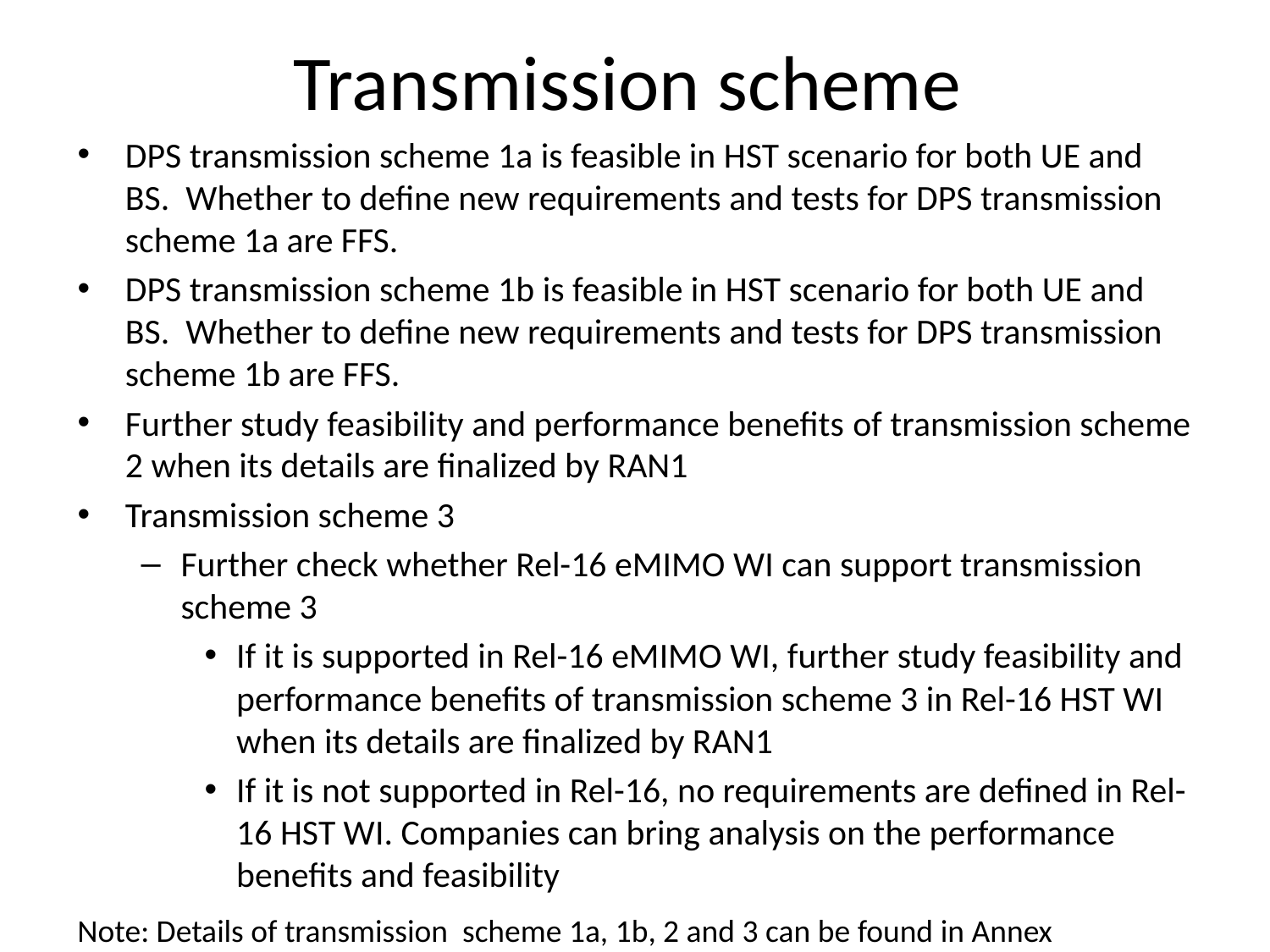

# Transmission scheme
DPS transmission scheme 1a is feasible in HST scenario for both UE and BS.  Whether to define new requirements and tests for DPS transmission scheme 1a are FFS.
DPS transmission scheme 1b is feasible in HST scenario for both UE and BS.  Whether to define new requirements and tests for DPS transmission scheme 1b are FFS.
Further study feasibility and performance benefits of transmission scheme 2 when its details are finalized by RAN1
Transmission scheme 3
Further check whether Rel-16 eMIMO WI can support transmission scheme 3
If it is supported in Rel-16 eMIMO WI, further study feasibility and performance benefits of transmission scheme 3 in Rel-16 HST WI when its details are finalized by RAN1
If it is not supported in Rel-16, no requirements are defined in Rel-16 HST WI. Companies can bring analysis on the performance benefits and feasibility

Note: Details of transmission  scheme 1a, 1b, 2 and 3 can be found in Annex